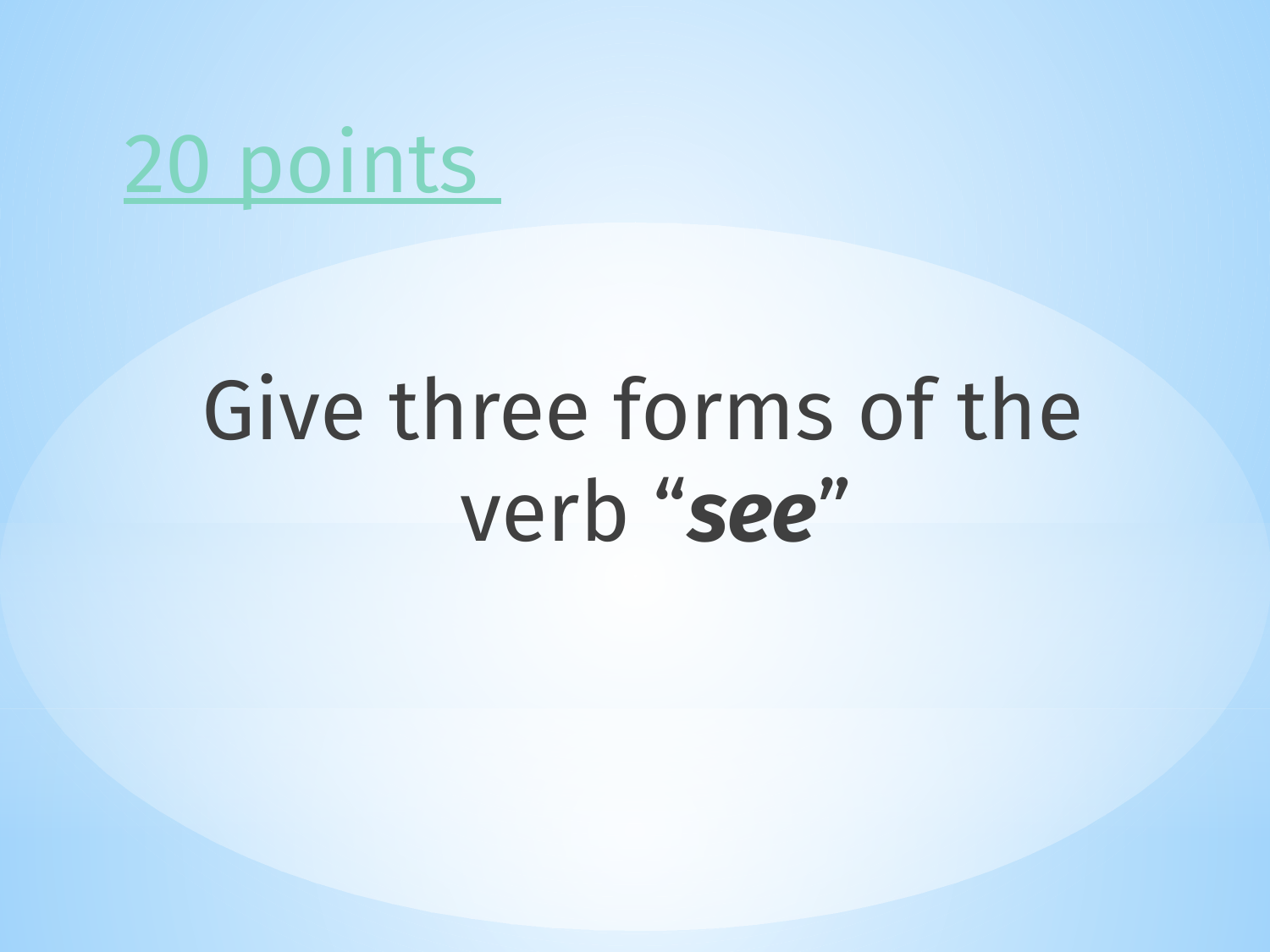

20 points

Give three forms of the verb “see”